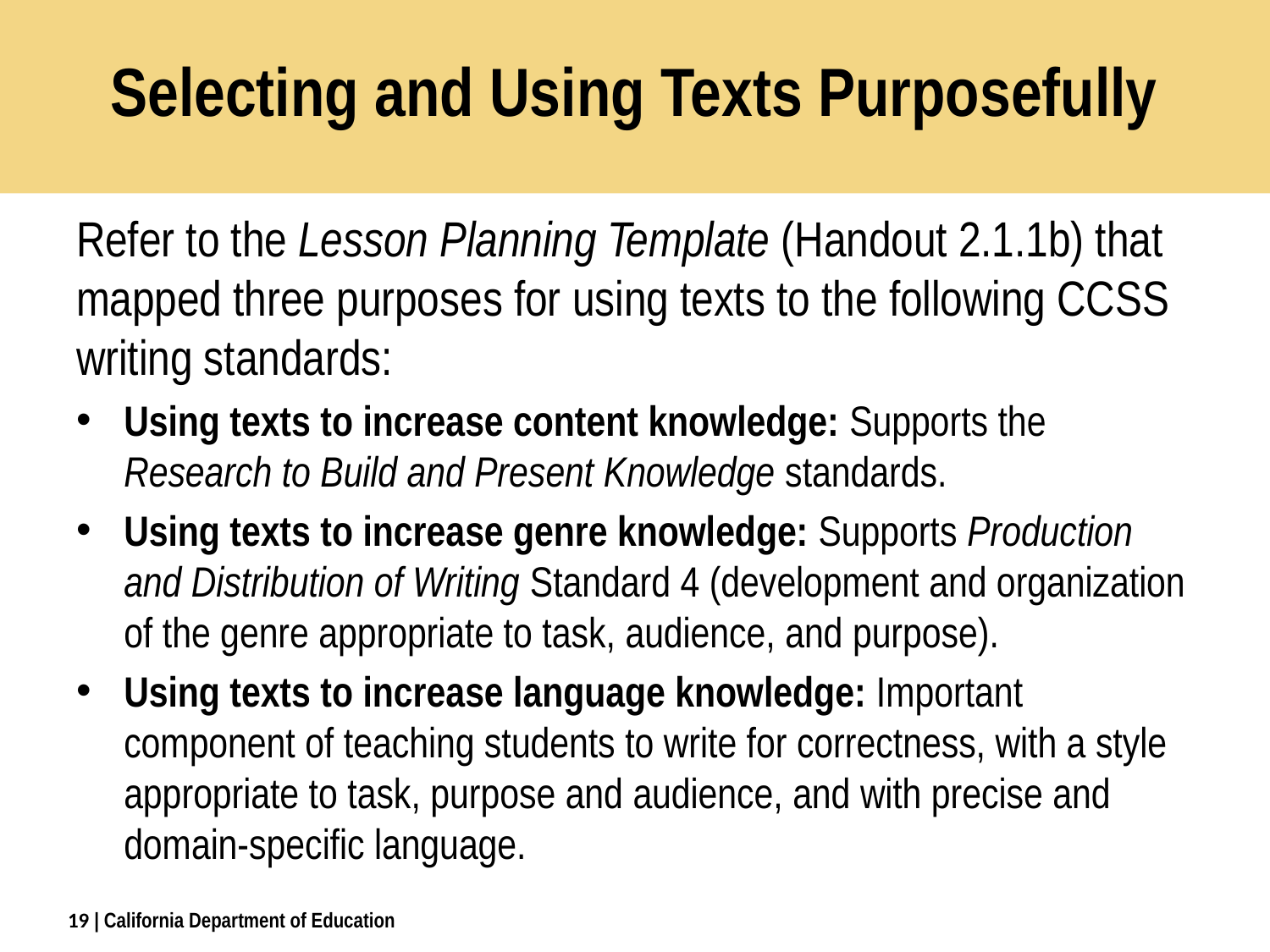

# Selecting and Using Texts Purposefully
Refer to the Lesson Planning Template (Handout 2.1.1b) that mapped three purposes for using texts to the following CCSS writing standards:
Using texts to increase content knowledge: Supports the Research to Build and Present Knowledge standards.
Using texts to increase genre knowledge: Supports Production and Distribution of Writing Standard 4 (development and organization of the genre appropriate to task, audience, and purpose).
Using texts to increase language knowledge: Important component of teaching students to write for correctness, with a style appropriate to task, purpose and audience, and with precise and domain-specific language.

19
| California Department of Education